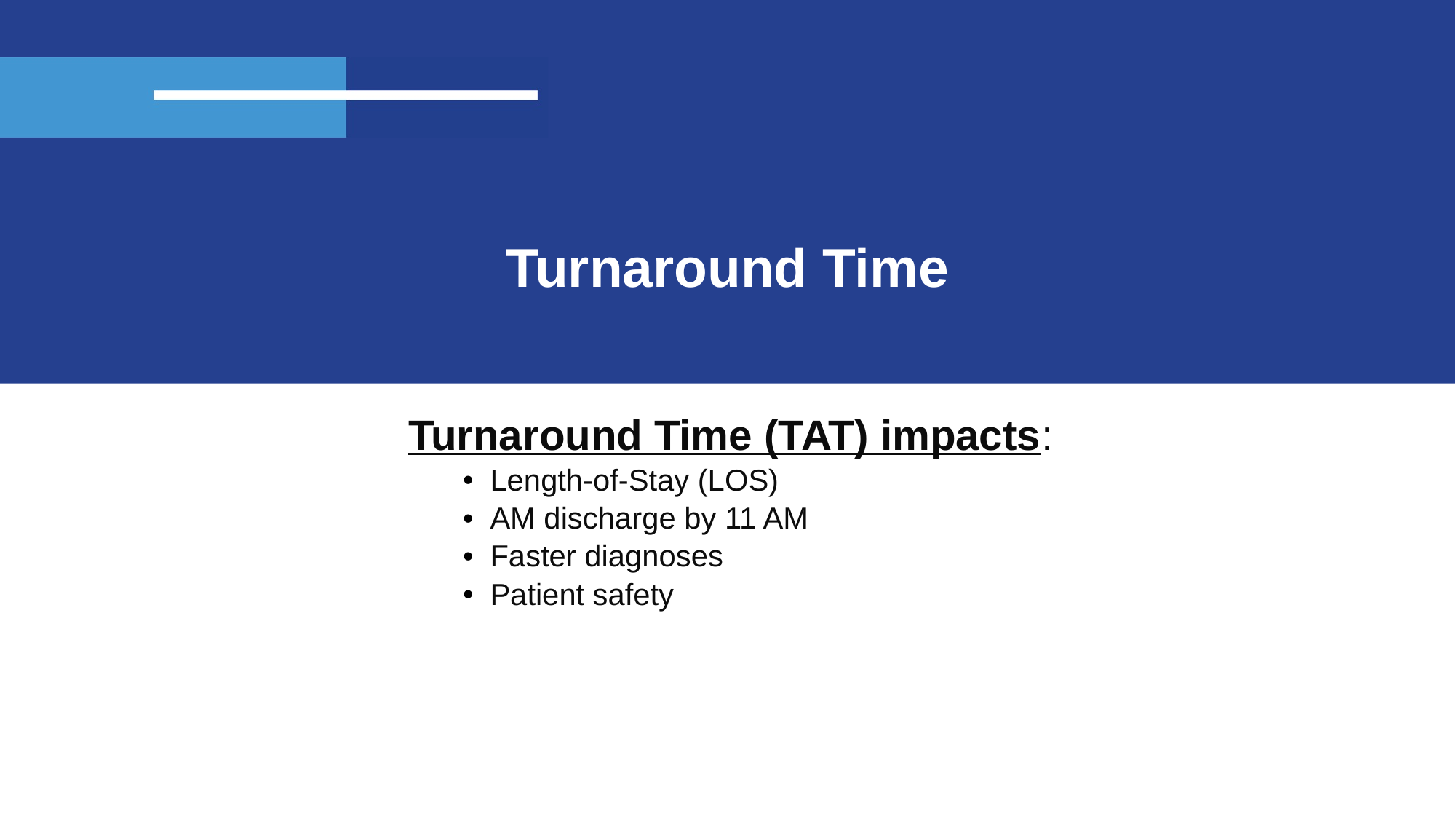

# Turnaround Time
Turnaround Time (TAT) impacts:
Length-of-Stay (LOS)
AM discharge by 11 AM
Faster diagnoses
Patient safety